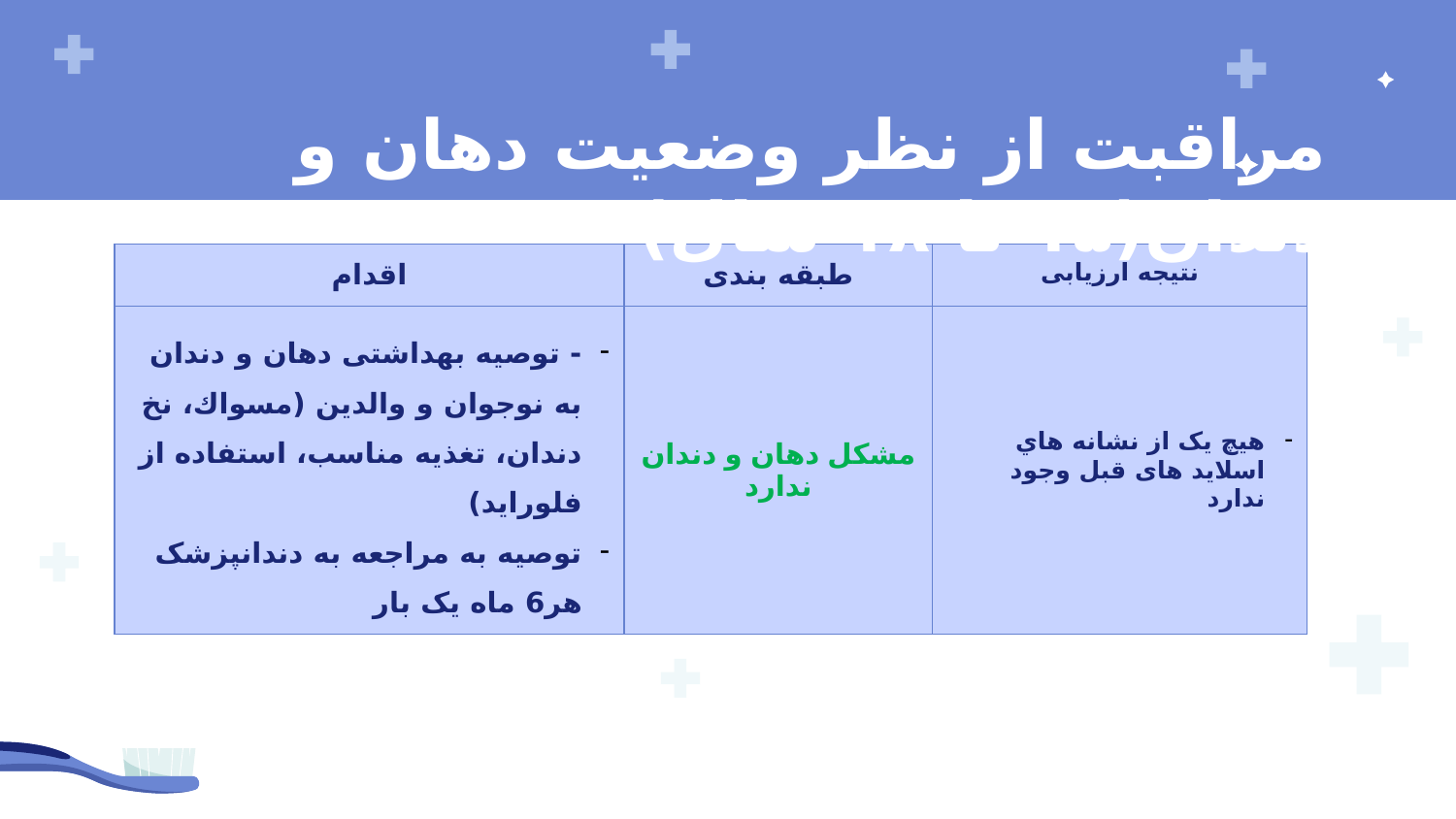

# مراقبت از نظر وضعیت دهان و دندان(۱۵ تا ۱۸ سال)

| اقدام | طبقه بندی | نتیجه ارزیابی |
| --- | --- | --- |
| - توصیه بهداشتی دهان و دندان به نوجوان و والدین (مسواك، نخ دندان،￼￼￼ تغذیه مناسب، استفاده از فلوراید) توصیه به مراجعه به دندانپزشک هر6 ماه یک بار | مشکل دهان و دندان ندارد | هیچ یک از نشانه هاي اسلاید های قبل وجود ندارد |